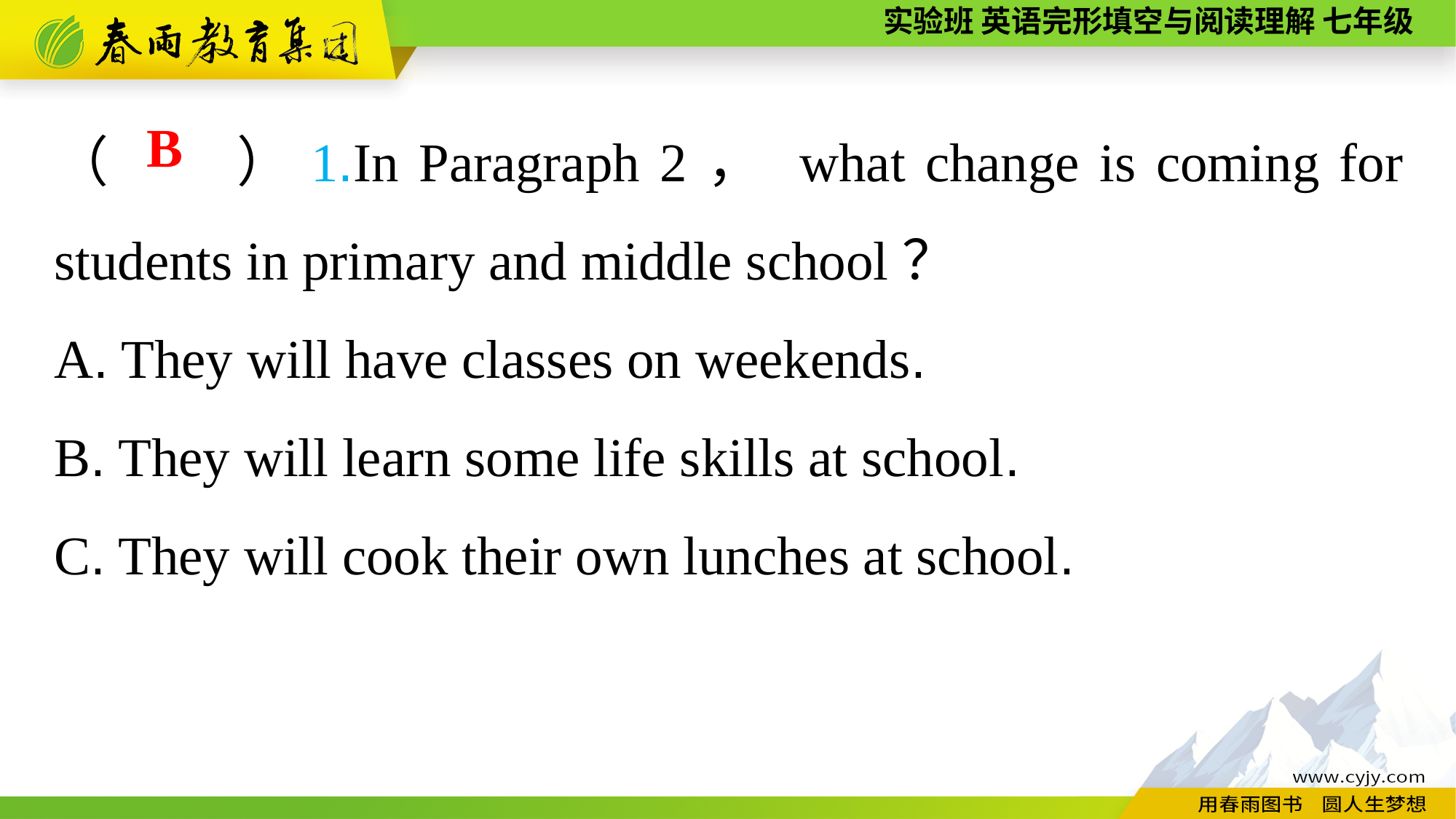

（　　）1.In Paragraph 2， what change is coming for students in primary and middle school？
A. They will have classes on weekends.
B. They will learn some life skills at school.
C. They will cook their own lunches at school.
B